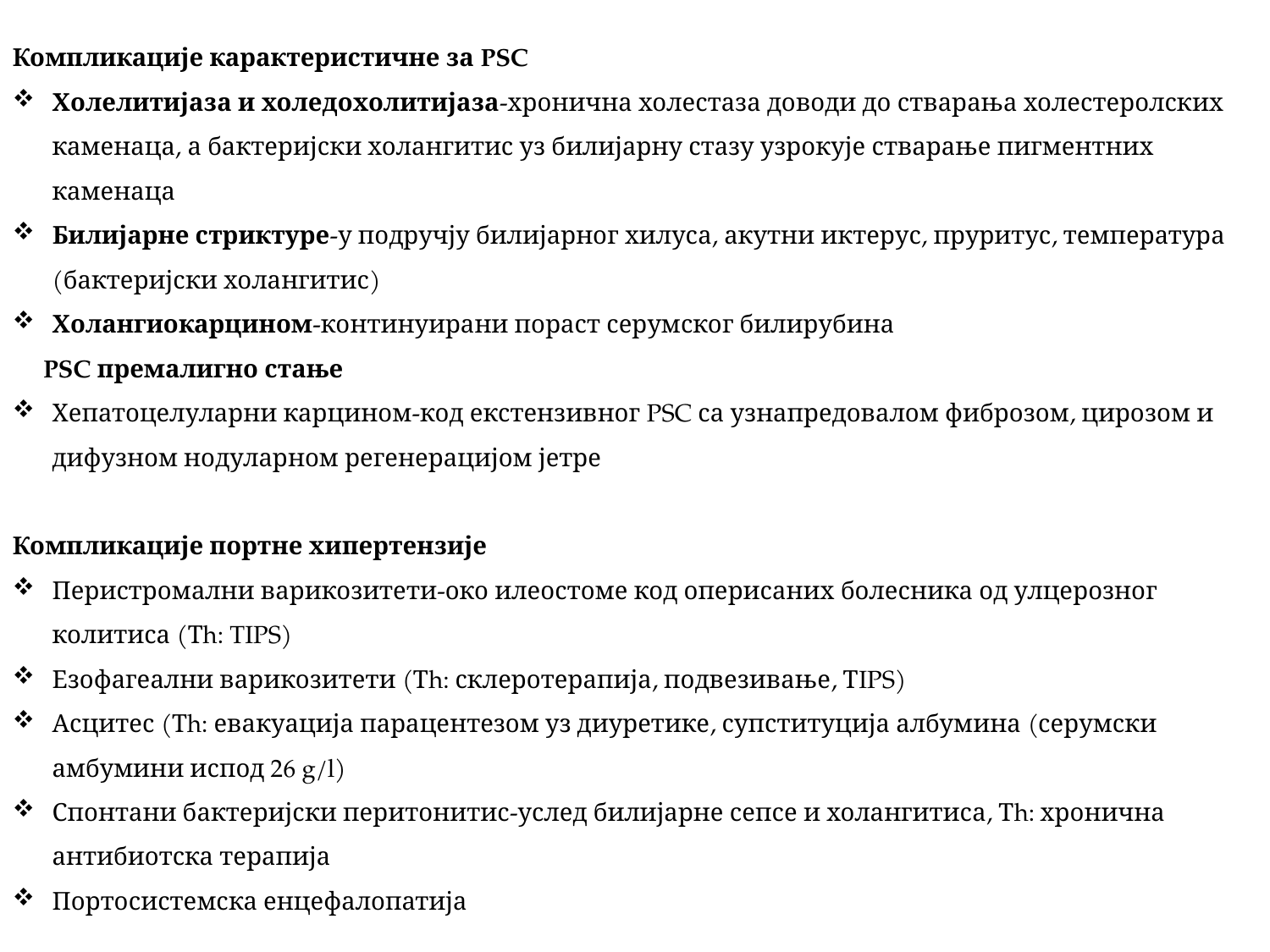

Компликације карактеристичне за PSC
Холелитијаза и холедохолитијаза-хронична холестаза доводи до стварања холестеролских каменаца, а бактеријски холангитис уз билијарну стазу узрокује стварање пигментних каменаца
Билијарне стриктуре-у подручју билијарног хилуса, акутни иктерус, пруритус, температура (бактеријски холангитис)
Холангиокарцином-континуирани пораст серумског билирубина
     PSC премалигно стање
Хепатоцелуларни карцином-код екстензивног PSC са узнапредовалом фиброзом, цирозом и дифузном нодуларном регенерацијом јетре

Компликације портне хипертензије
Перистромални варикозитети-око илеостоме код оперисаних болесника од улцерозног колитиса (Тh: TIPS)
Езофагеални варикозитети (Тh: склеротерапија, подвезивање, ТIPS)
Асцитес (Тh: евакуација парацентезом уз диуретике, супституција албумина (серумски амбумини испод 26 g/l)
Спонтани бактеријски перитонитис-услед билијарне сепсе и холангитиса, Тh: хронична антибиотска терапија
Портосистемска енцефалопатија